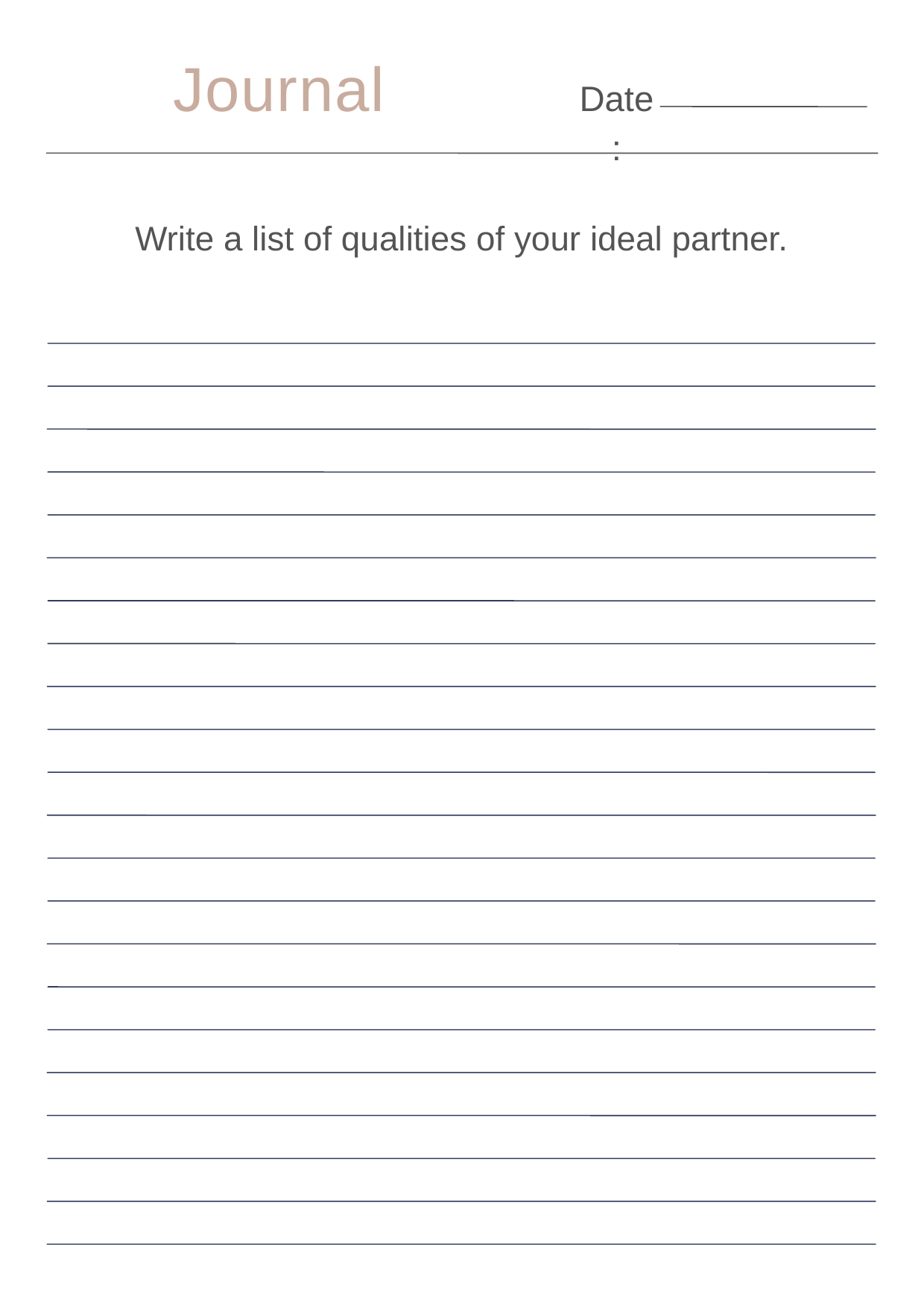

Journal
Date:

Write a list of qualities of your ideal partner.